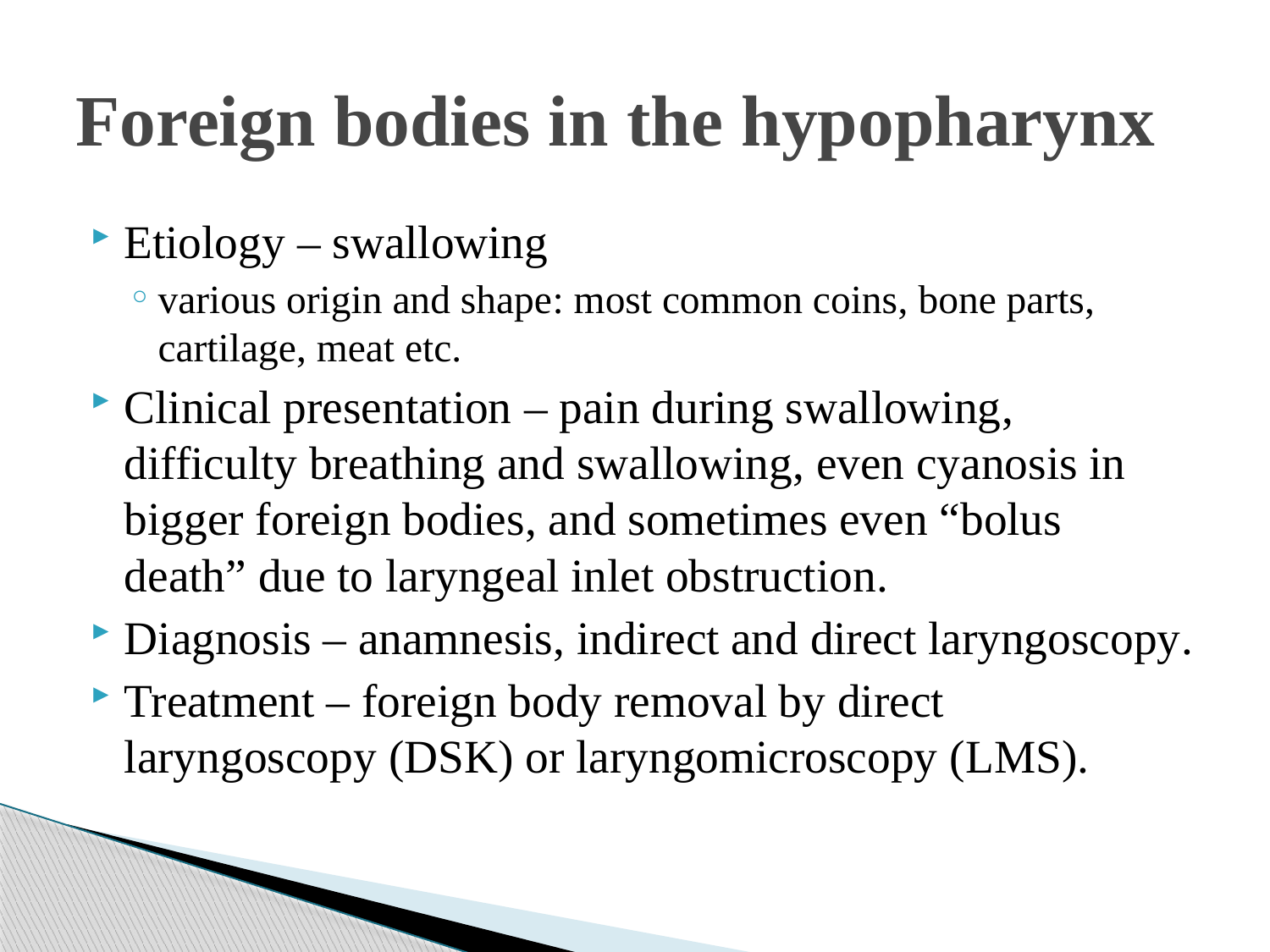

# Foreign bodies in the hypopharynx
Etiology – swallowing
various origin and shape: most common coins, bone parts, cartilage, meat etc.
Clinical presentation – pain during swallowing, difficulty breathing and swallowing, even cyanosis in bigger foreign bodies, аnd sometimes even “bolus death” due to laryngeal inlet obstruction.
Diagnosis – anamnesis, indirect and direct laryngoscopy.
Treatment – foreign body removal by direct laryngoscopy (DSK) or laryngomicroscopy (LMS).